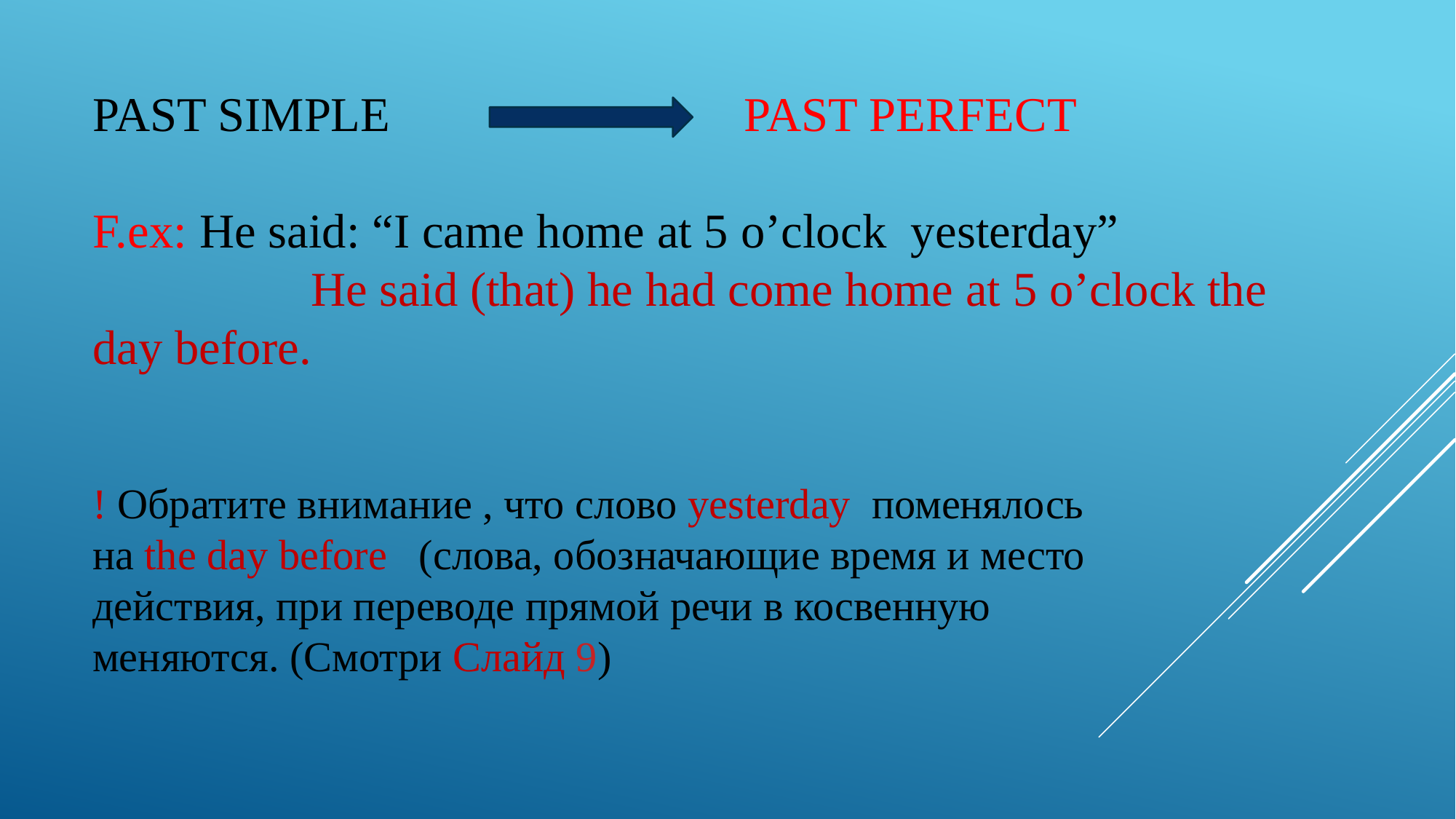

# Past simple                             past perfect F.ex: He said: “I came home at 5 o’clock  yesterday” He said (that) he had come home at 5 o’clock the day before.

! Обратите внимание , что слово yesterday  поменялось на the day before   (слова, обозначающие время и место действия, при переводе прямой речи в косвенную меняются. (Смотри Слайд 9)